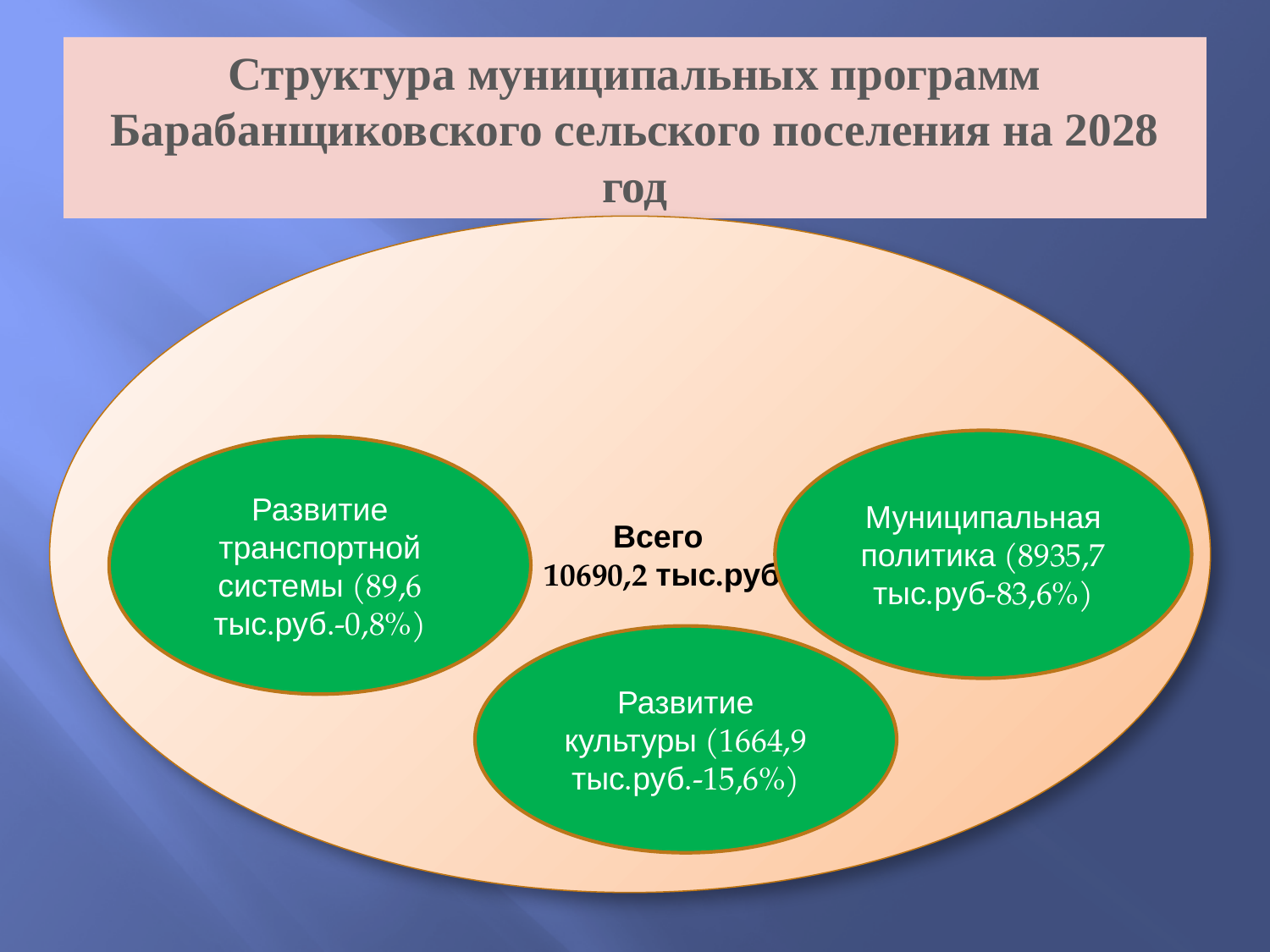

# Структура муниципальных программ Барабанщиковского сельского поселения на 2028 год
        Всего
        10690,2 тыс.руб
Муниципальная политика (8935,7 тыс.руб-83,6%)
Развитие транспортной системы (89,6 тыс.руб.-0,8%)
Развитие культуры (1664,9 тыс.руб.-15,6%)